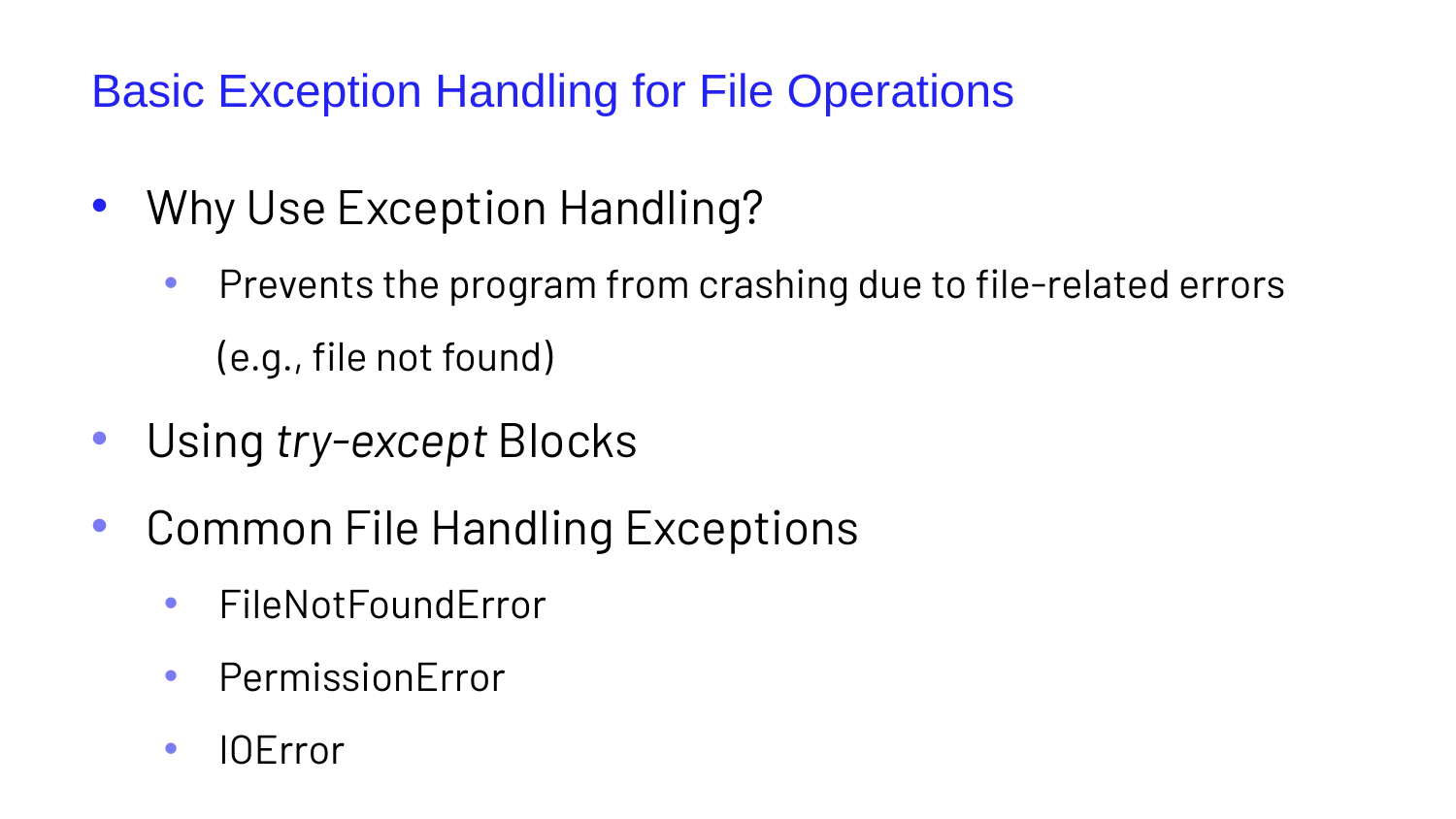

Basic Exception Handling for File Operations
Why Use Exception Handling?
Prevents the program from crashing due to file-related errors (e.g., file not found)
Using try-except Blocks
Common File Handling Exceptions
FileNotFoundError
PermissionError
IOError